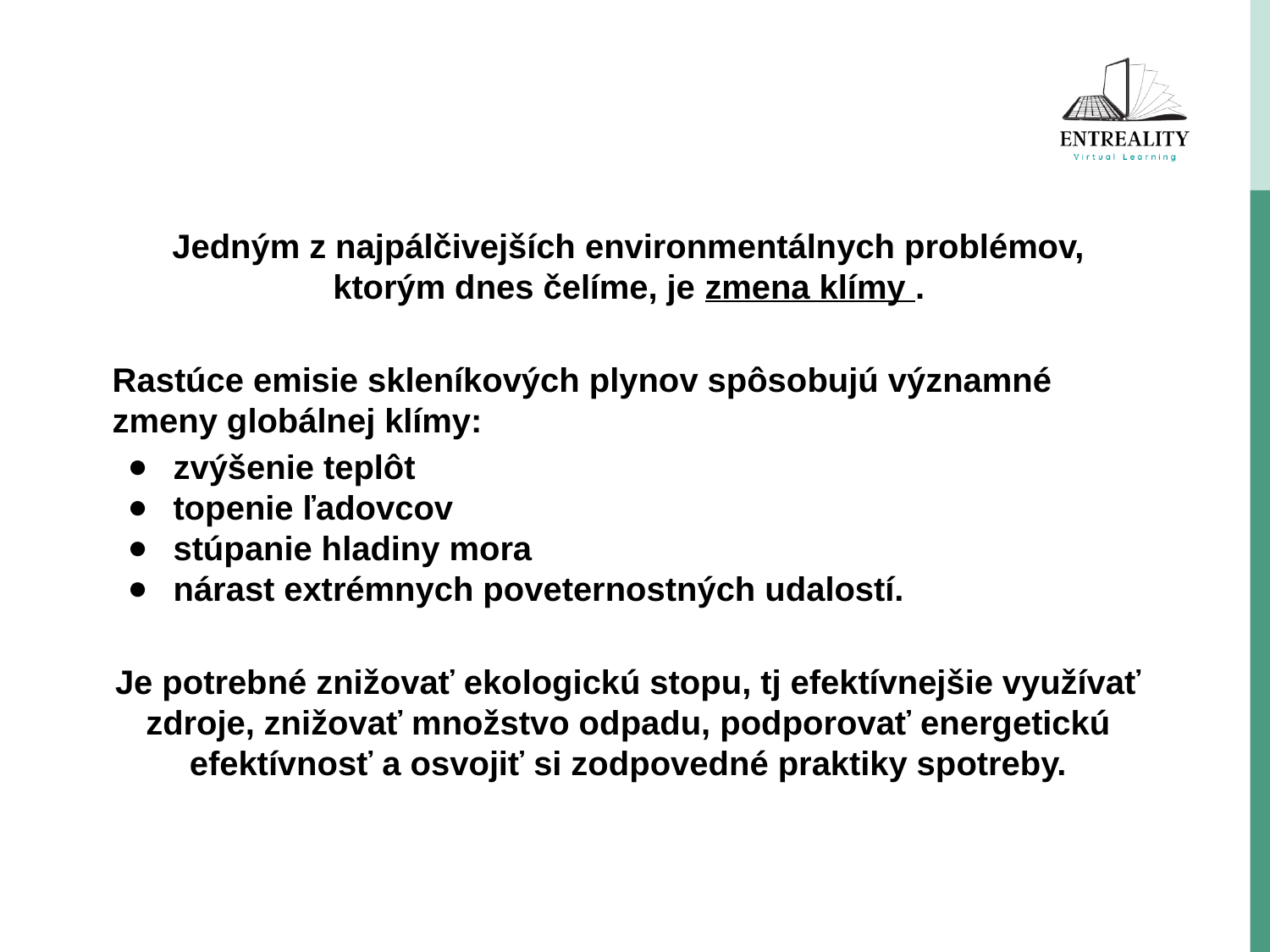

Jedným z najpálčivejších environmentálnych problémov, ktorým dnes čelíme, je zmena klímy .

Rastúce emisie skleníkových plynov spôsobujú významné zmeny globálnej klímy:
zvýšenie teplôt
topenie ľadovcov
stúpanie hladiny mora
nárast extrémnych poveternostných udalostí.

Je potrebné znižovať ekologickú stopu, tj efektívnejšie využívať zdroje, znižovať množstvo odpadu, podporovať energetickú efektívnosť a osvojiť si zodpovedné praktiky spotreby.